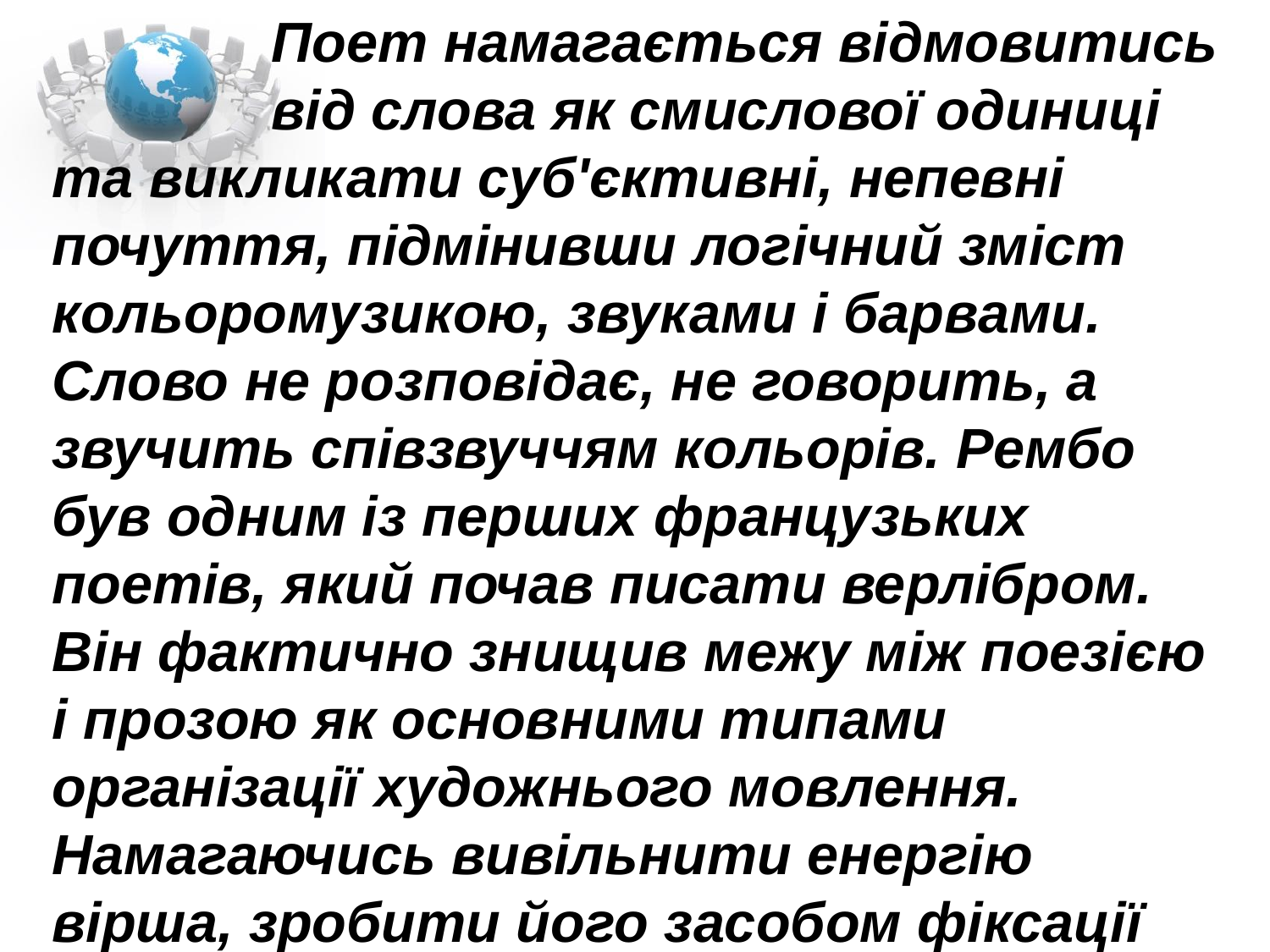

Поет намагається відмовитись
              від слова як смислової одиниці та викликати суб'єктивні, непевні почуття, підмінивши логічний зміст кольоромузикою, звуками і барвами. Слово не розповідає, не говорить, а звучить співзвуччям кольорів. Рембо був одним із перших французьких поетів, який почав писати верлібром. Він фактично знищив межу між поезією і прозою як основними типами організації художнього мовлення.
Намагаючись вивільнити енергію вірша, зробити йо­го засобом фіксації відтінків найвищої таємниці бут­тя, Рембо розхитував уявлення про формальну доско­налість поезії. Він стверджував: якщо «те, що Поет приносить звідси (зі світу абсолюту, - ОЛ.), має фор­му, він відтворює його оформленим, але якщо воно форми не має, він передає його безформним». Рембо був одним із перших французьких поетів, який почав писати верлібром. Він фактично знищив межу між поезією і прозою як основними типами організації ху­дожнього мовлення.